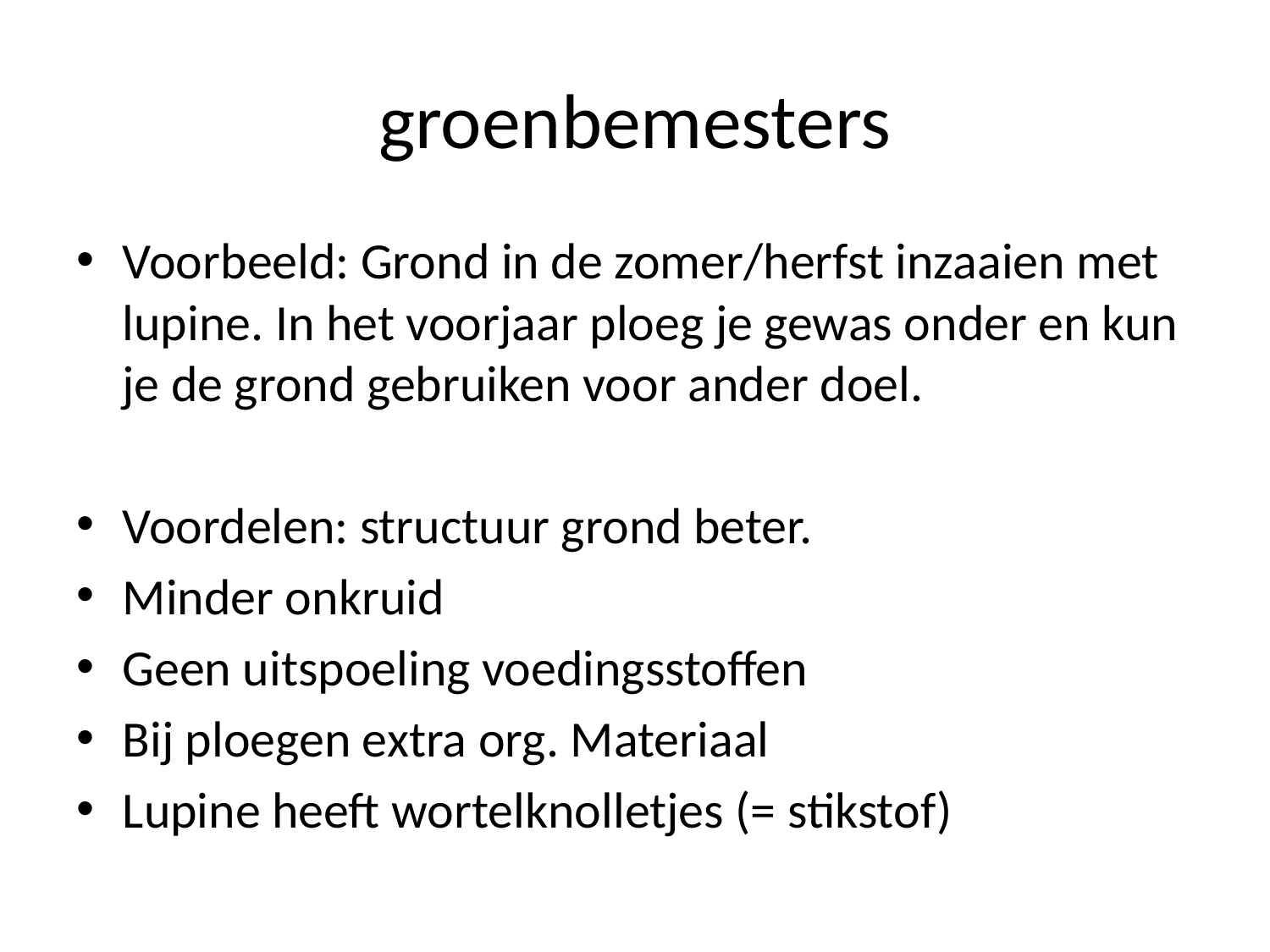

# groenbemesters
Voorbeeld: Grond in de zomer/herfst inzaaien met lupine. In het voorjaar ploeg je gewas onder en kun je de grond gebruiken voor ander doel.

Voordelen: structuur grond beter.
Minder onkruid
Geen uitspoeling voedingsstoffen
Bij ploegen extra org. Materiaal
Lupine heeft wortelknolletjes (= stikstof)